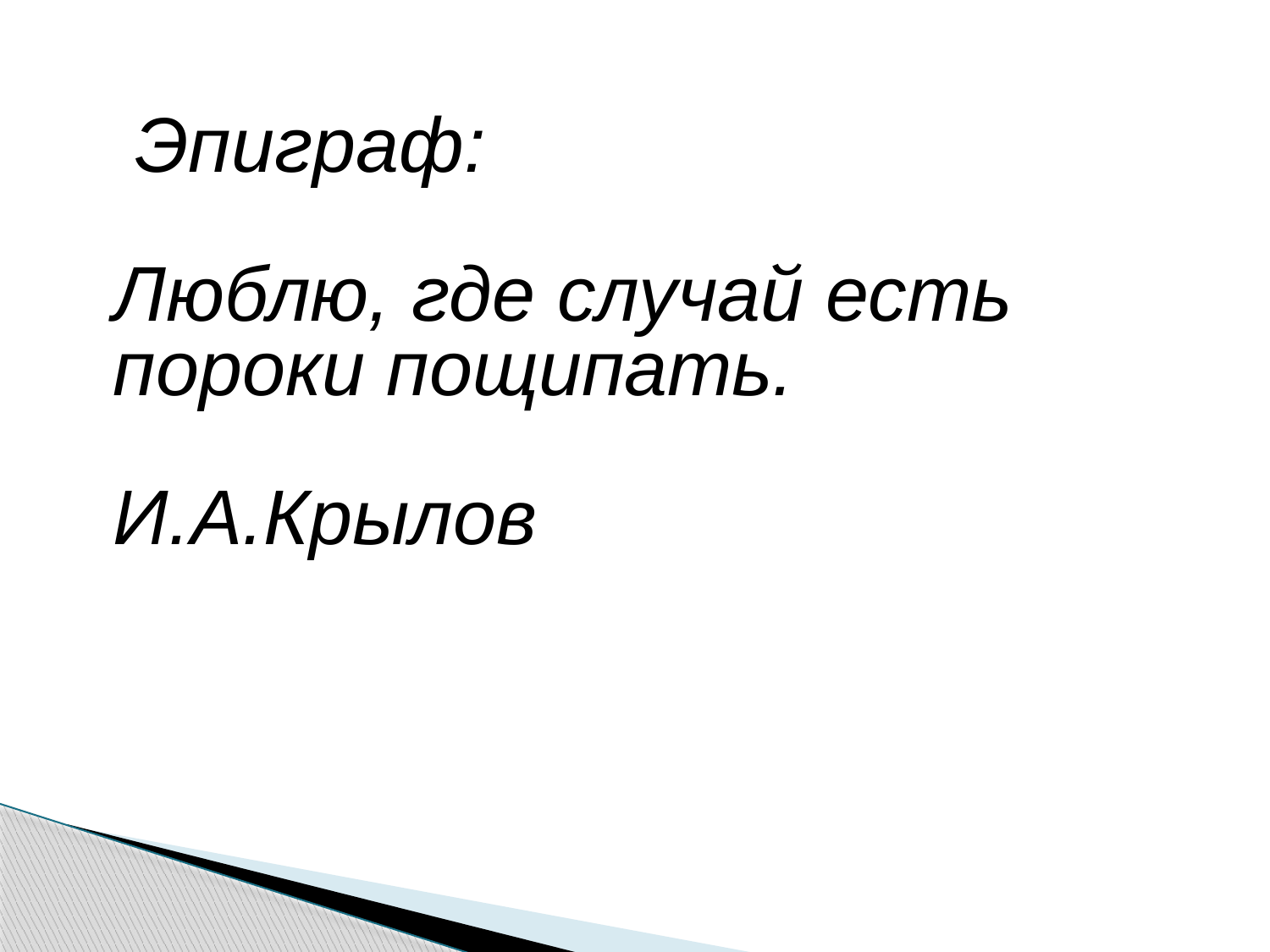

Эпиграф:
Люблю, где случай есть пороки пощипать.
И.А.Крылов
#